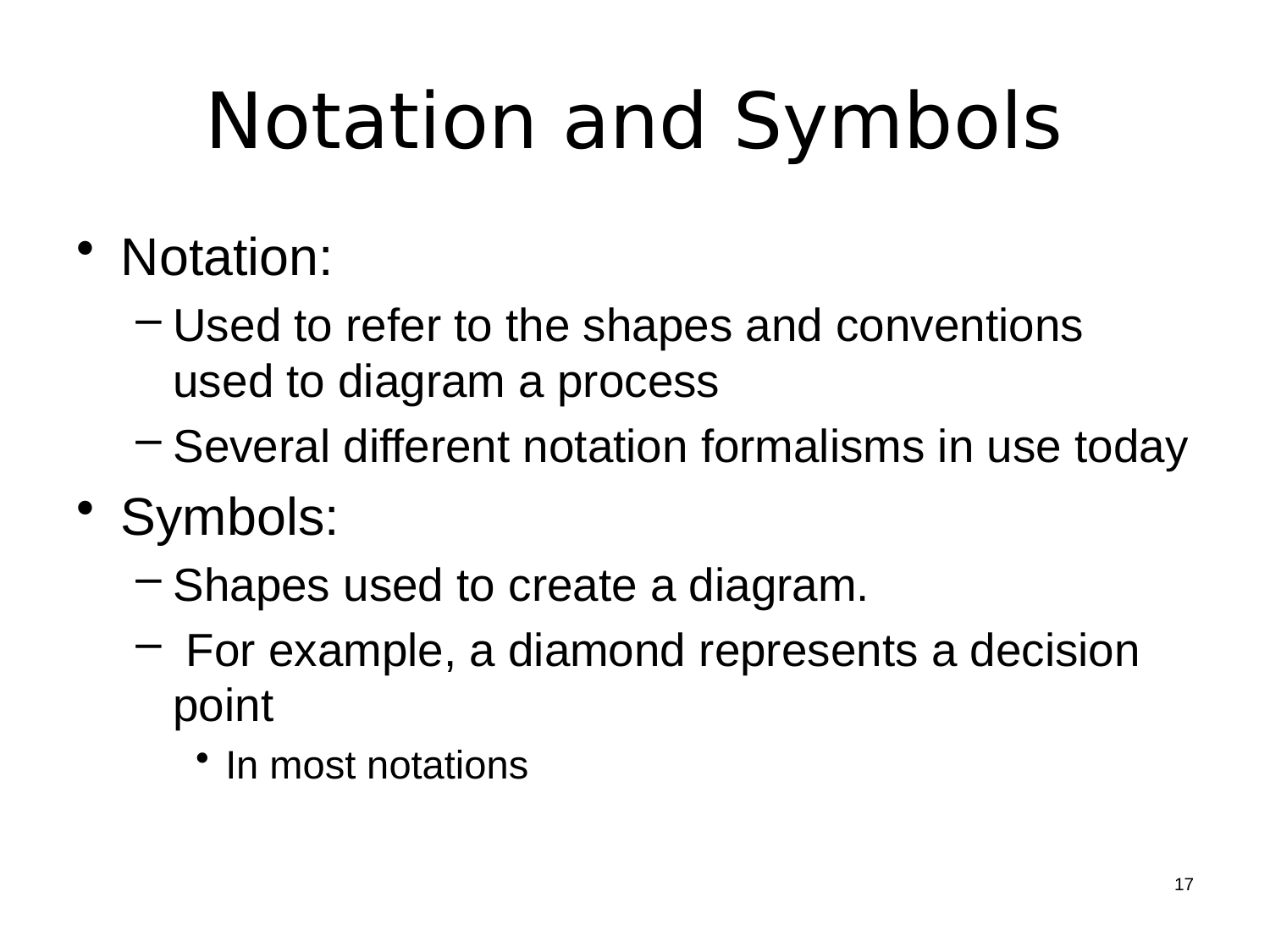

# Notation and Symbols
Notation:
Used to refer to the shapes and conventions used to diagram a process
Several different notation formalisms in use today
Symbols:
Shapes used to create a diagram.
 For example, a diamond represents a decision point
In most notations
17